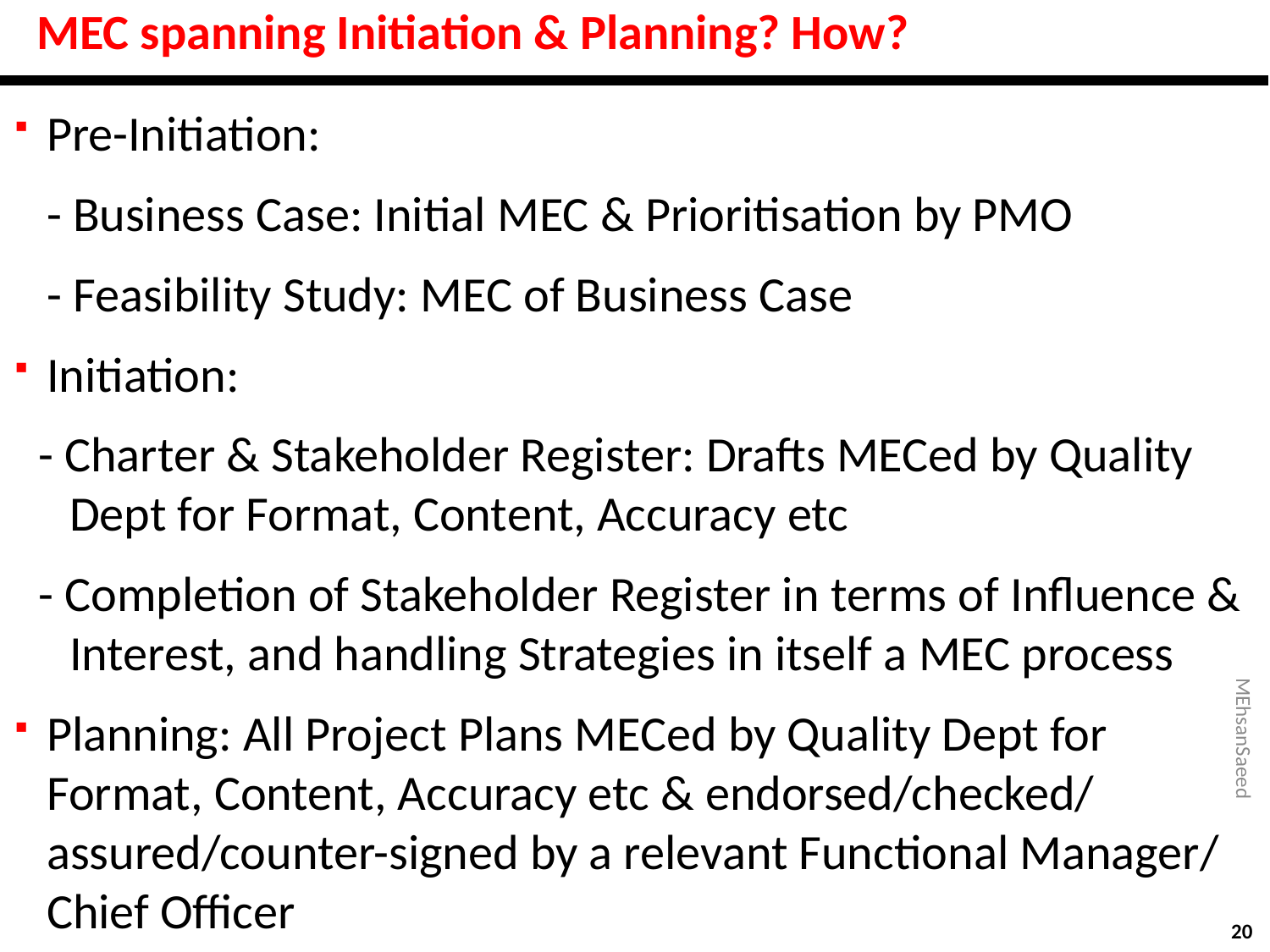

# MEC spanning Initiation & Planning? How?
Pre-Initiation:
- Business Case: Initial MEC & Prioritisation by PMO
- Feasibility Study: MEC of Business Case
Initiation:
- Charter & Stakeholder Register: Drafts MECed by Quality Dept for Format, Content, Accuracy etc
- Completion of Stakeholder Register in terms of Influence & Interest, and handling Strategies in itself a MEC process
Planning: All Project Plans MECed by Quality Dept for Format, Content, Accuracy etc & endorsed/checked/ assured/counter-signed by a relevant Functional Manager/ Chief Officer
MEhsanSaeed
20